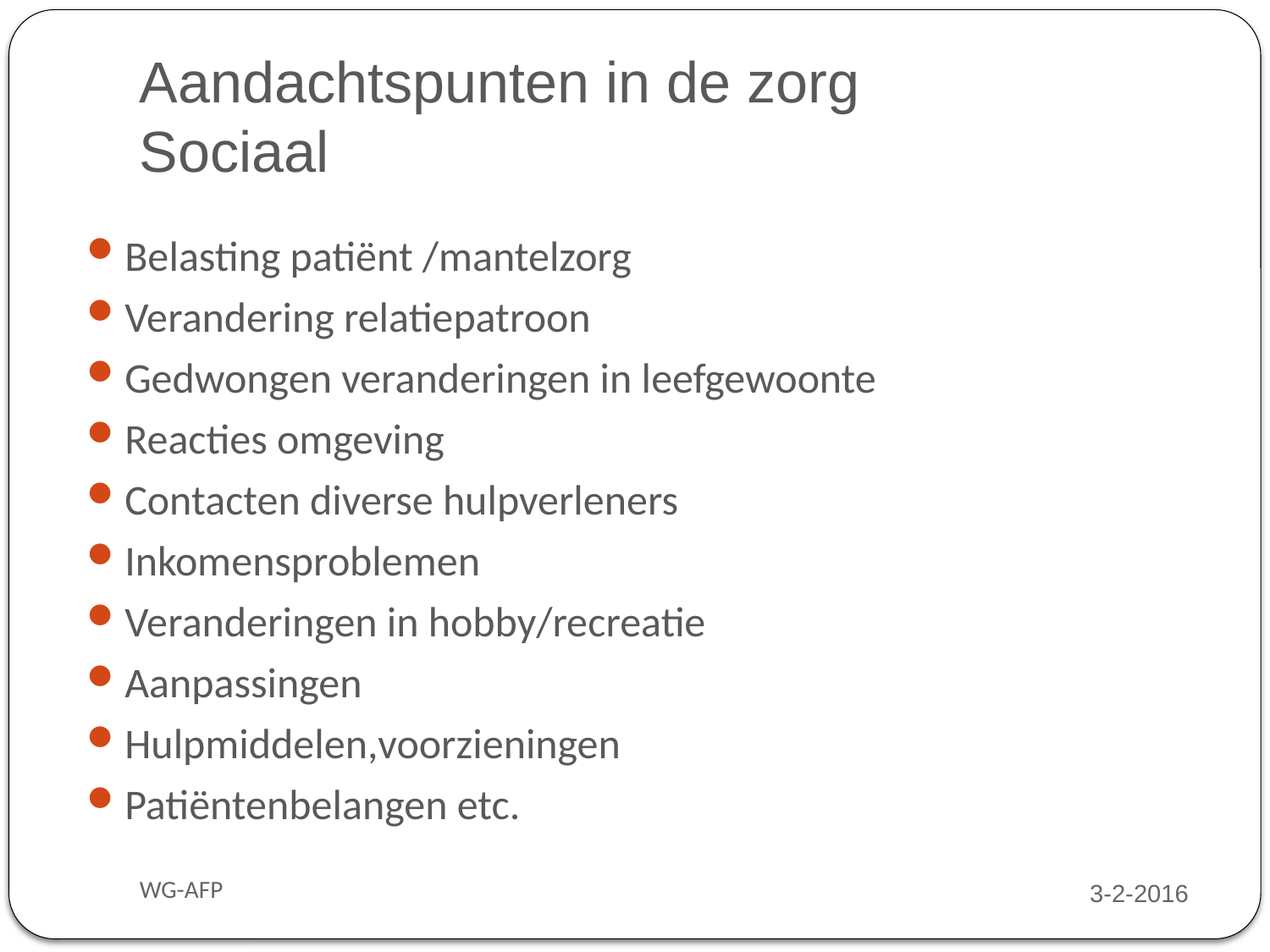

# Aandachtspunten in de zorg Sociaal
Belasting patiënt /mantelzorg
Verandering relatiepatroon
Gedwongen veranderingen in leefgewoonte
Reacties omgeving
Contacten diverse hulpverleners
Inkomensproblemen
Veranderingen in hobby/recreatie
Aanpassingen
Hulpmiddelen,voorzieningen
Patiëntenbelangen etc.

WG-AFP
3-2-2016